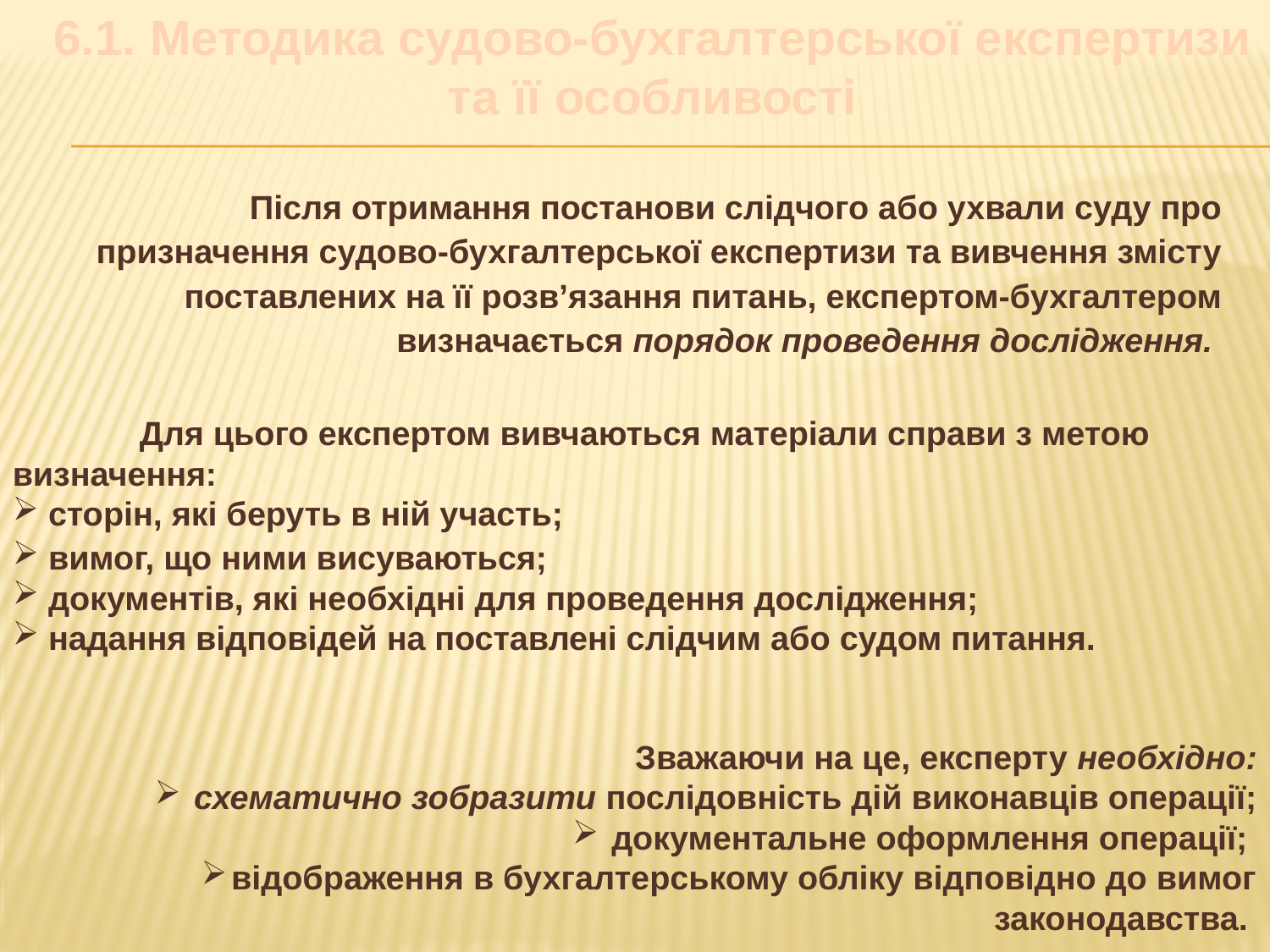

6.1. Методика судово-бухгалтерської експертизи та її особливості
	Після отримання постанови слідчого або ухвали суду про призначення судово-бухгалтерської експертизи та вивчення змісту поставлених на її розв’язання питань, експертом-бухгалтером визначається порядок проведення дослідження.

	Для цього експертом вивчаються матеріали справи з метою визначення:
 сторін, які беруть в ній участь;
 вимог, що ними висуваються;
 документів, які необхідні для проведення дослідження;
 надання відповідей на поставлені слідчим або судом питання.
	Зважаючи на це, експерту необхідно:
 схематично зобразити послідовність дій виконавців операції;
 документальне оформлення операції;
відображення в бухгалтерському обліку відповідно до вимог законодавства.